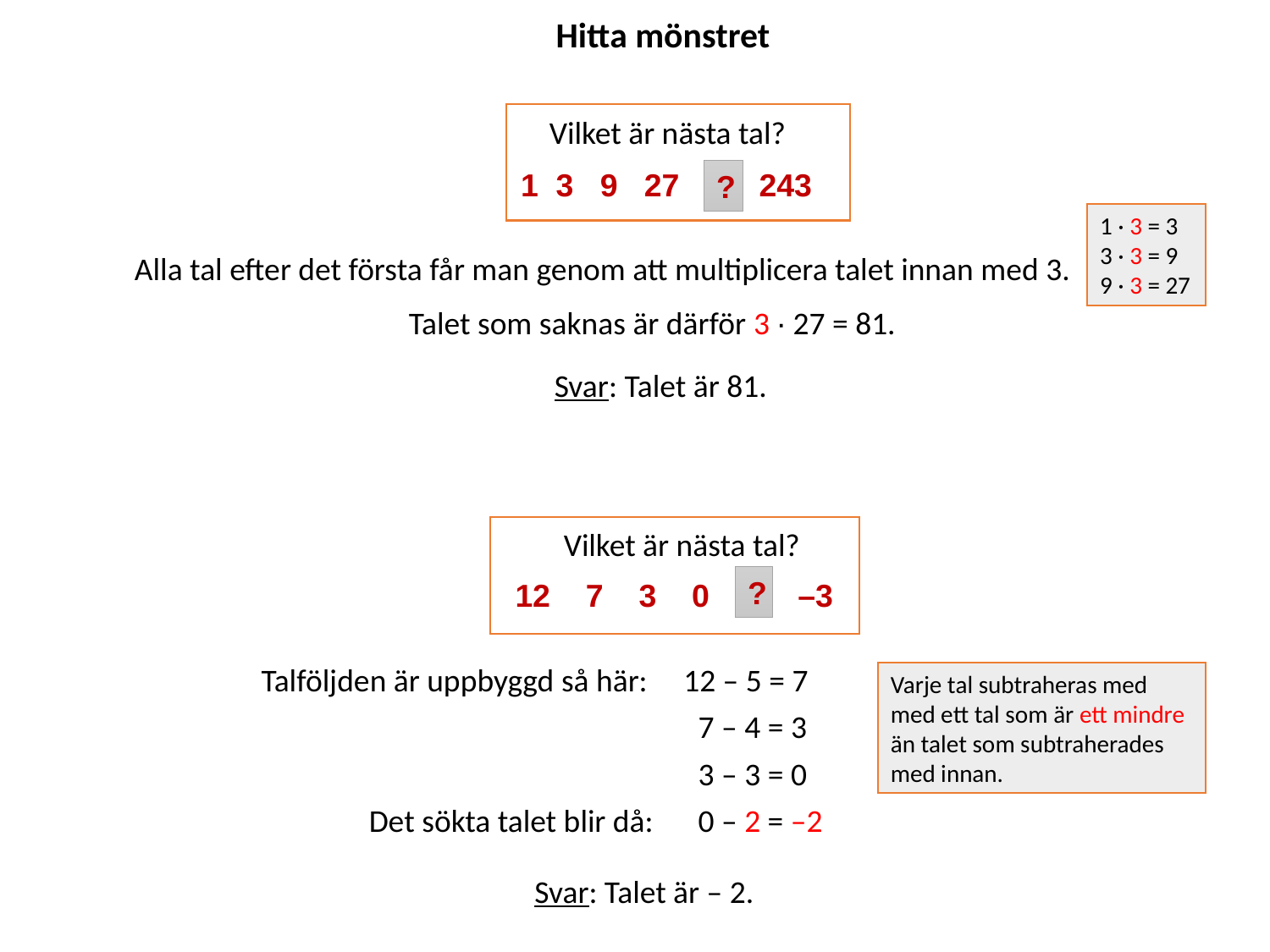

Hitta mönstret

    Vilket är nästa tal?

1  3   9   27         243
?
1 · 3 = 3
3 · 3 = 9
9 · 3 = 27
Alla tal efter det första får man genom att multiplicera talet innan med 3.
Talet som saknas är därför 3 ∙ 27 = 81.
Svar: Talet är 81.

        Vilket är nästa tal?

 12    7    3    0          –3
?
Talföljden är uppbyggd så här:
12 – 5 = 7
Varje tal subtraheras med med ett tal som är ett mindre än talet som subtraherades med innan.
7 – 4 = 3
3 – 3 = 0
Det sökta talet blir då:
0 – 2 = –2
Svar: Talet är – 2.